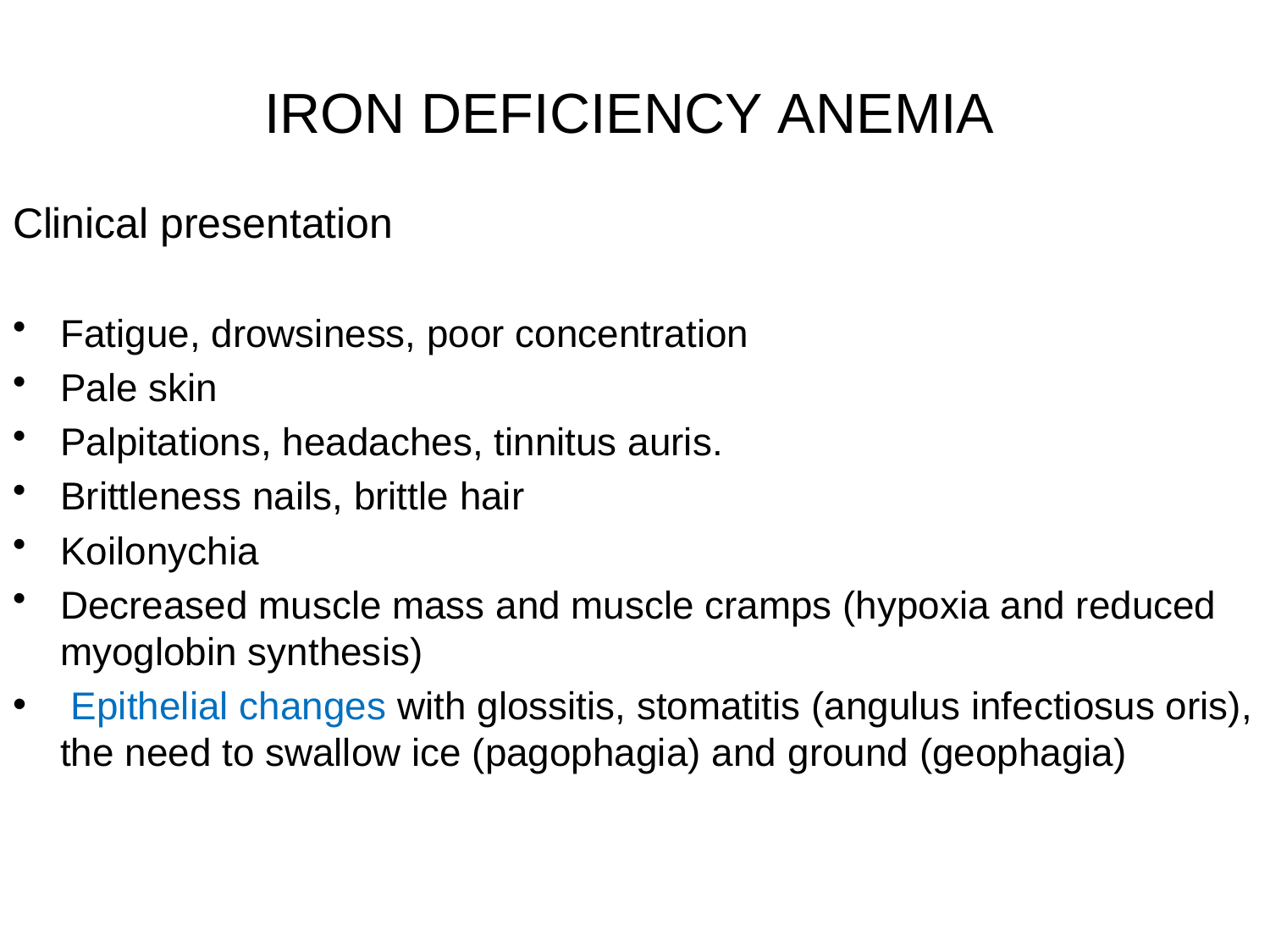

# IRON DEFICIENCY ANEMIA
Clinical presentation

Fatigue, drowsiness, poor concentration
Pale skin
Palpitations, headaches, tinnitus auris.
Brittleness​ nails, brittle hair
Koilonychia
Decreased muscle mass and muscle cramps (hypoxia and reduced myoglobin synthesis)
 Epithelial changes with glossitis, stomatitis (angulus infectiosus oris), the need to swallow ice (pagophagia) and ground (geophagia)